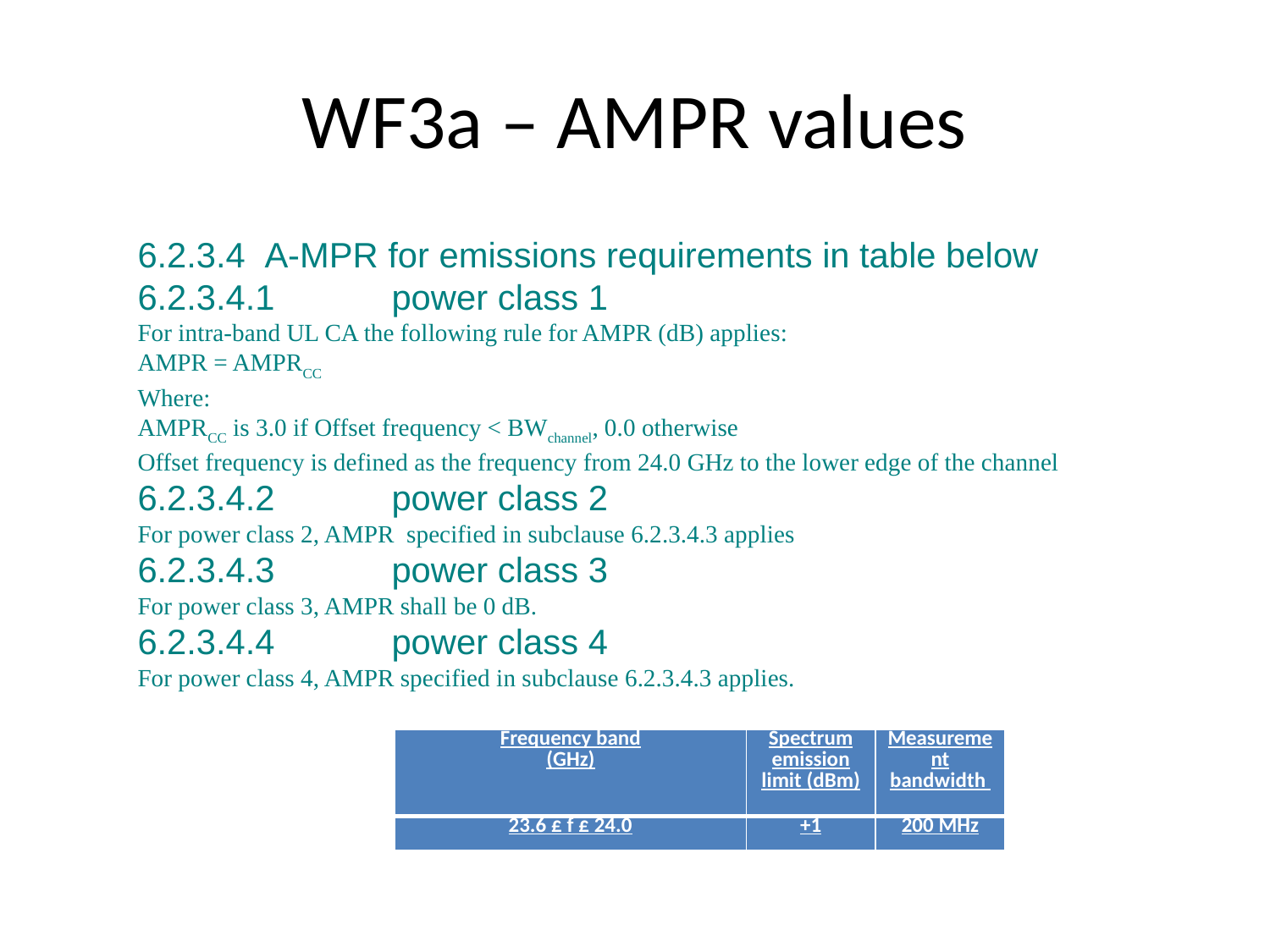

# WF3a – AMPR values
6.2.3.4	A-MPR for emissions requirements in table below
6.2.3.4.1	power class 1
For intra-band UL CA the following rule for AMPR (dB) applies:
AMPR = AMPRCC
Where:
AMPRCC is 3.0 if Offset frequency < BWchannel, 0.0 otherwise
Offset frequency is defined as the frequency from 24.0 GHz to the lower edge of the channel
6.2.3.4.2	power class 2
For power class 2, AMPR  specified in subclause 6.2.3.4.3 applies
6.2.3.4.3	power class 3
For power class 3, AMPR shall be 0 dB.
6.2.3.4.4	power class 4
For power class 4, AMPR specified in subclause 6.2.3.4.3 applies.
| Frequency band (GHz) | Spectrum emission limit (dBm) | Measurement bandwidth |
| --- | --- | --- |
| 23.6 £ f £ 24.0 | +1 | 200 MHz |